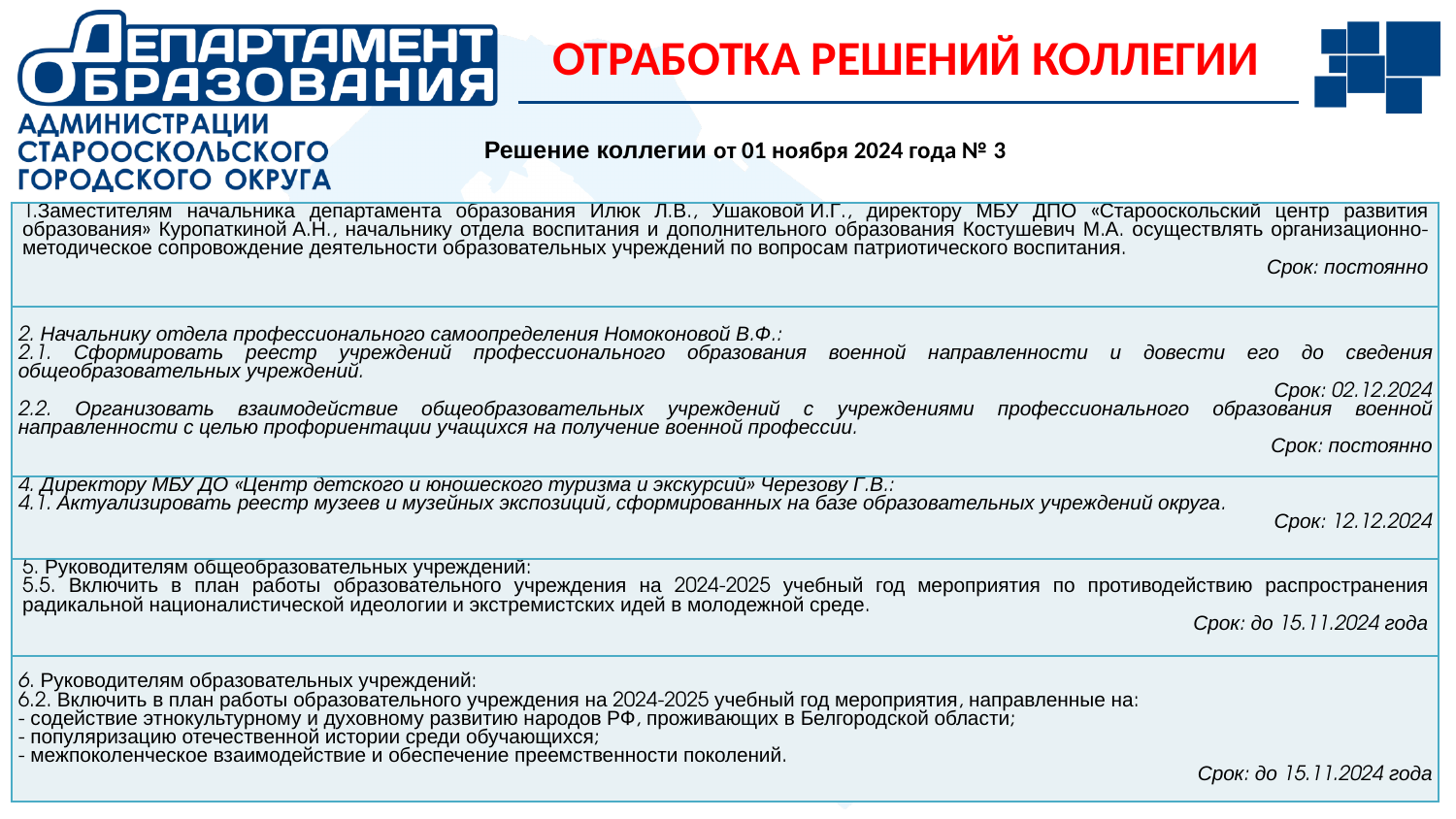

ОТРАБОТКА РЕШЕНИЙ КОЛЛЕГИИ
Решение коллегии от 01 ноября 2024 года № 3

| Заместителям начальника департамента образования Илюк Л.В., Ушаковой И.Г., директору МБУ ДПО «Старооскольский центр развития образования» Куропаткиной А.Н., начальнику отдела воспитания и дополнительного образования Костушевич М.А. осуществлять организационно-методическое сопровождение деятельности образовательных учреждений по вопросам патриотического воспитания. Срок: постоянно |
| --- |
| 2. Начальнику отдела профессионального самоопределения Номоконовой В.Ф.: 2.1. Сформировать реестр учреждений профессионального образования военной направленности и довести его до сведения общеобразовательных учреждений. Срок: 02.12.2024 2.2. Организовать взаимодействие общеобразовательных учреждений с учреждениями профессионального образования военной направленности с целью профориентации учащихся на получение военной профессии. Срок: постоянно |
| 4. Директору МБУ ДО «Центр детского и юношеского туризма и экскурсий» Черезову Г.В.: 4.1. Актуализировать реестр музеев и музейных экспозиций, сформированных на базе образовательных учреждений округа. Срок: 12.12.2024 |
| 5. Руководителям общеобразовательных учреждений: 5.5. Включить в план работы образовательного учреждения на 2024-2025 учебный год мероприятия по противодействию распространения радикальной националистической идеологии и экстремистских идей в молодежной среде. Срок: до 15.11.2024 года |
| 6. Руководителям образовательных учреждений: 6.2. Включить в план работы образовательного учреждения на 2024-2025 учебный год мероприятия, направленные на: - содействие этнокультурному и духовному развитию народов РФ, проживающих в Белгородской области; - популяризацию отечественной истории среди обучающихся; - межпоколенческое взаимодействие и обеспечение преемственности поколений. Срок: до 15.11.2024 года |